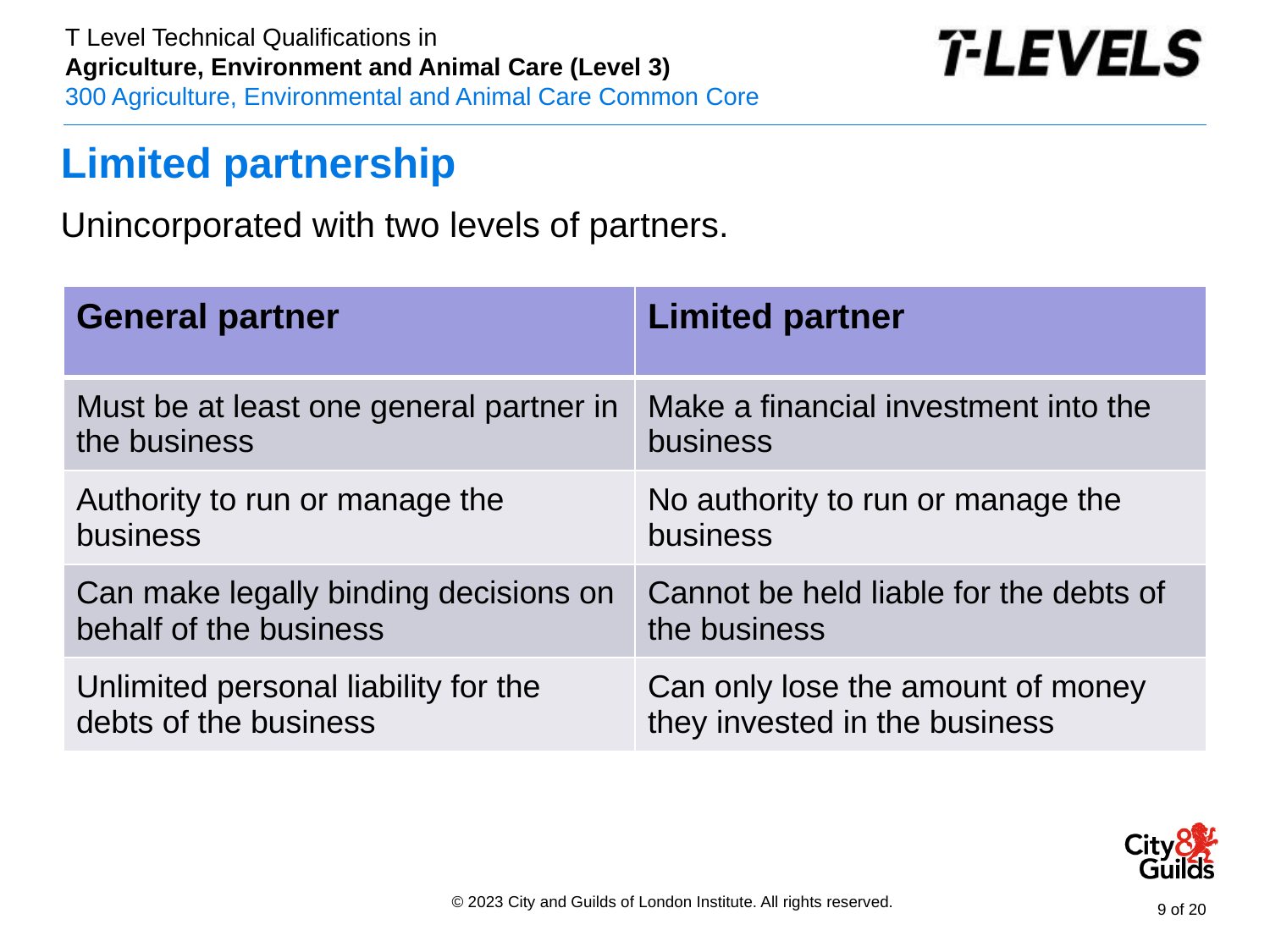

# Limited partnership
Unincorporated with two levels of partners.
| General partner | Limited partner |
| --- | --- |
| Must be at least one general partner in the business | Make a financial investment into the business |
| Authority to run or manage the business | No authority to run or manage the business |
| Can make legally binding decisions on behalf of the business | Cannot be held liable for the debts of the business |
| Unlimited personal liability for the debts of the business | Can only lose the amount of money they invested in the business |